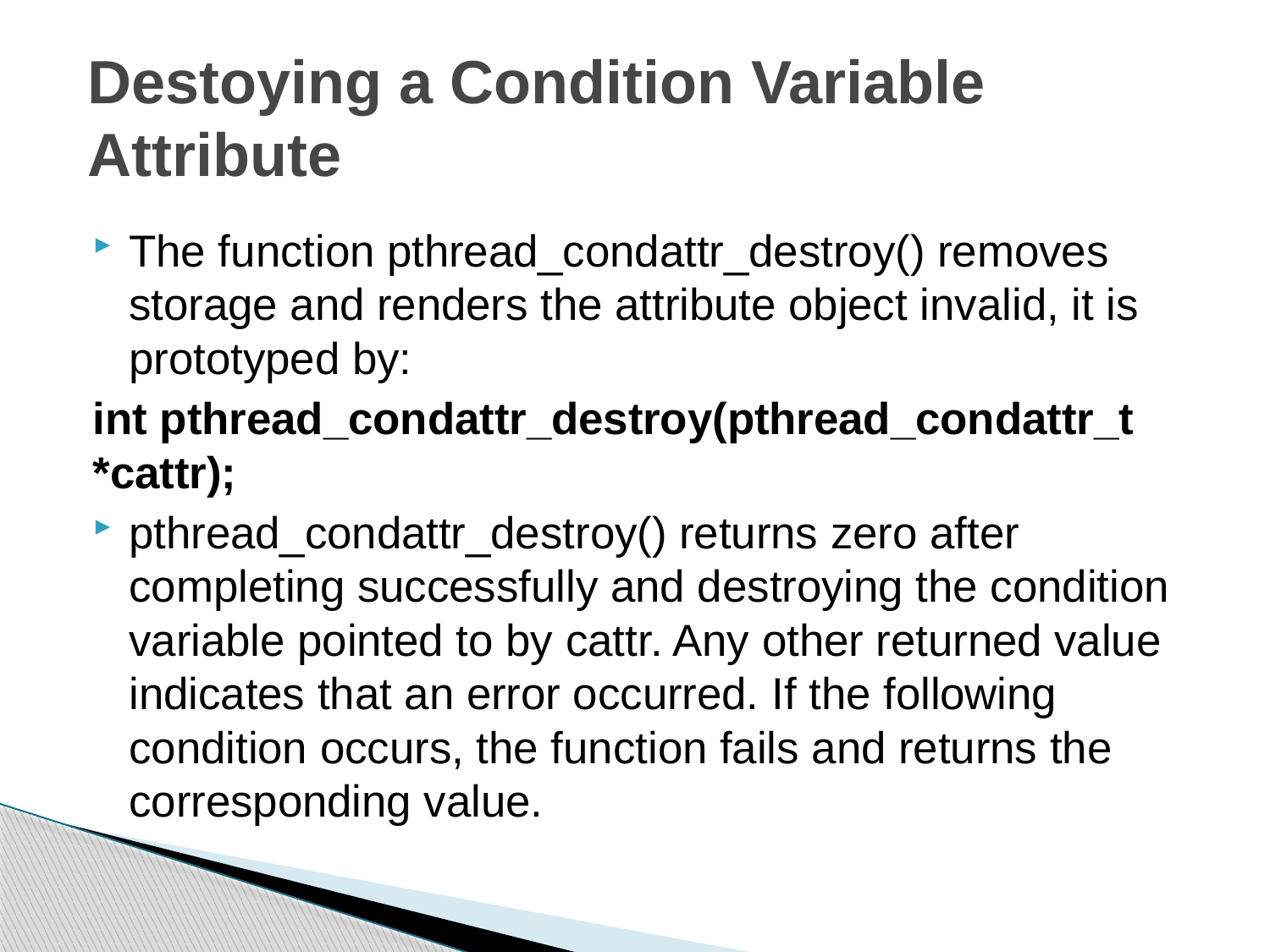

Destoying a Condition Variable Attribute
The function pthread_condattr_destroy() removes storage and renders the attribute object invalid, it is prototyped by:
int pthread_condattr_destroy(pthread_condattr_t *cattr);
pthread_condattr_destroy() returns zero after completing successfully and destroying the condition variable pointed to by cattr. Any other returned value indicates that an error occurred. If the following condition occurs, the function fails and returns the corresponding value.